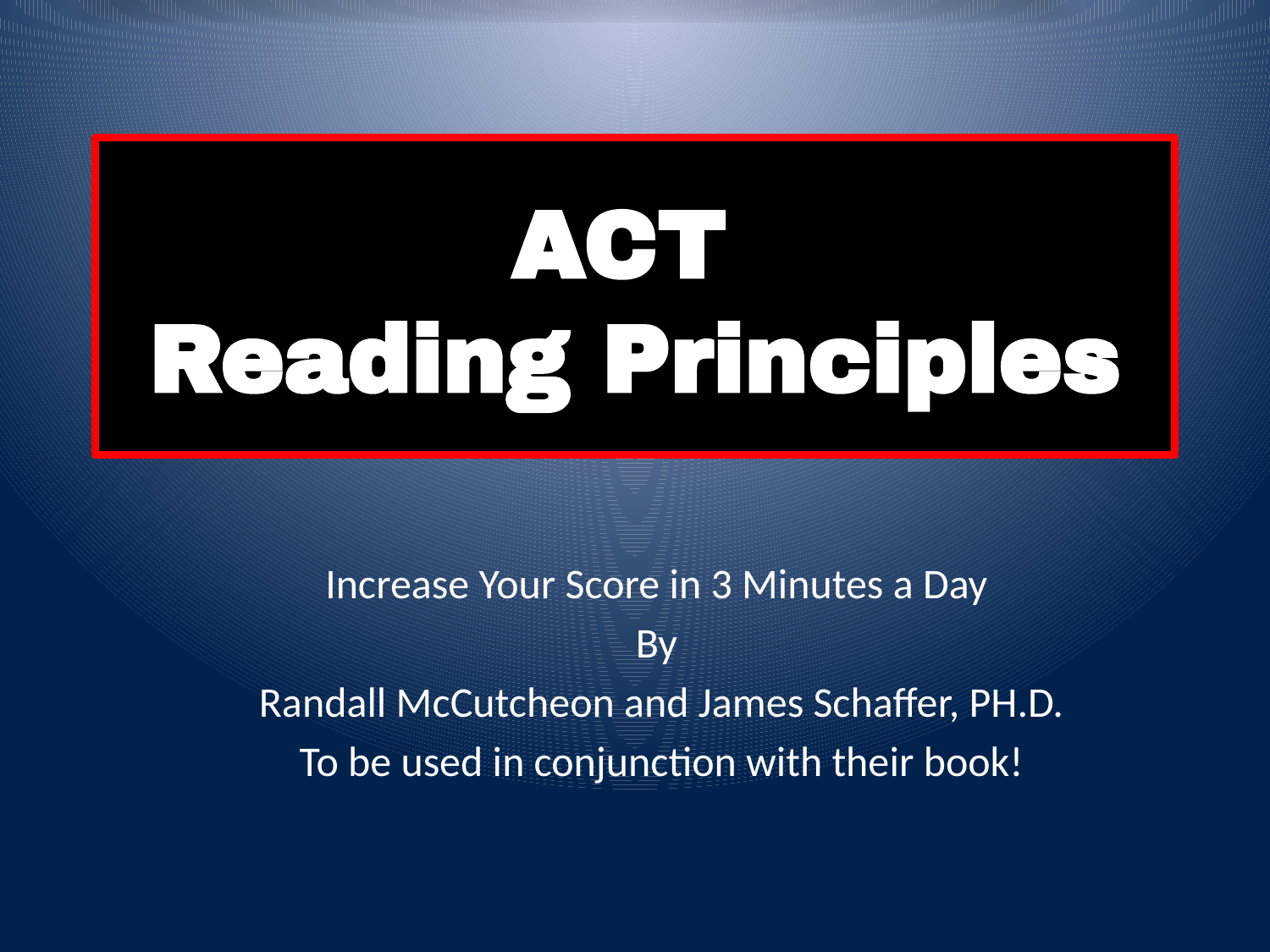

# ACT Reading Principles
Increase Your Score in 3 Minutes a Day
By
Randall McCutcheon and James Schaffer, PH.D.
To be used in conjunction with their book!